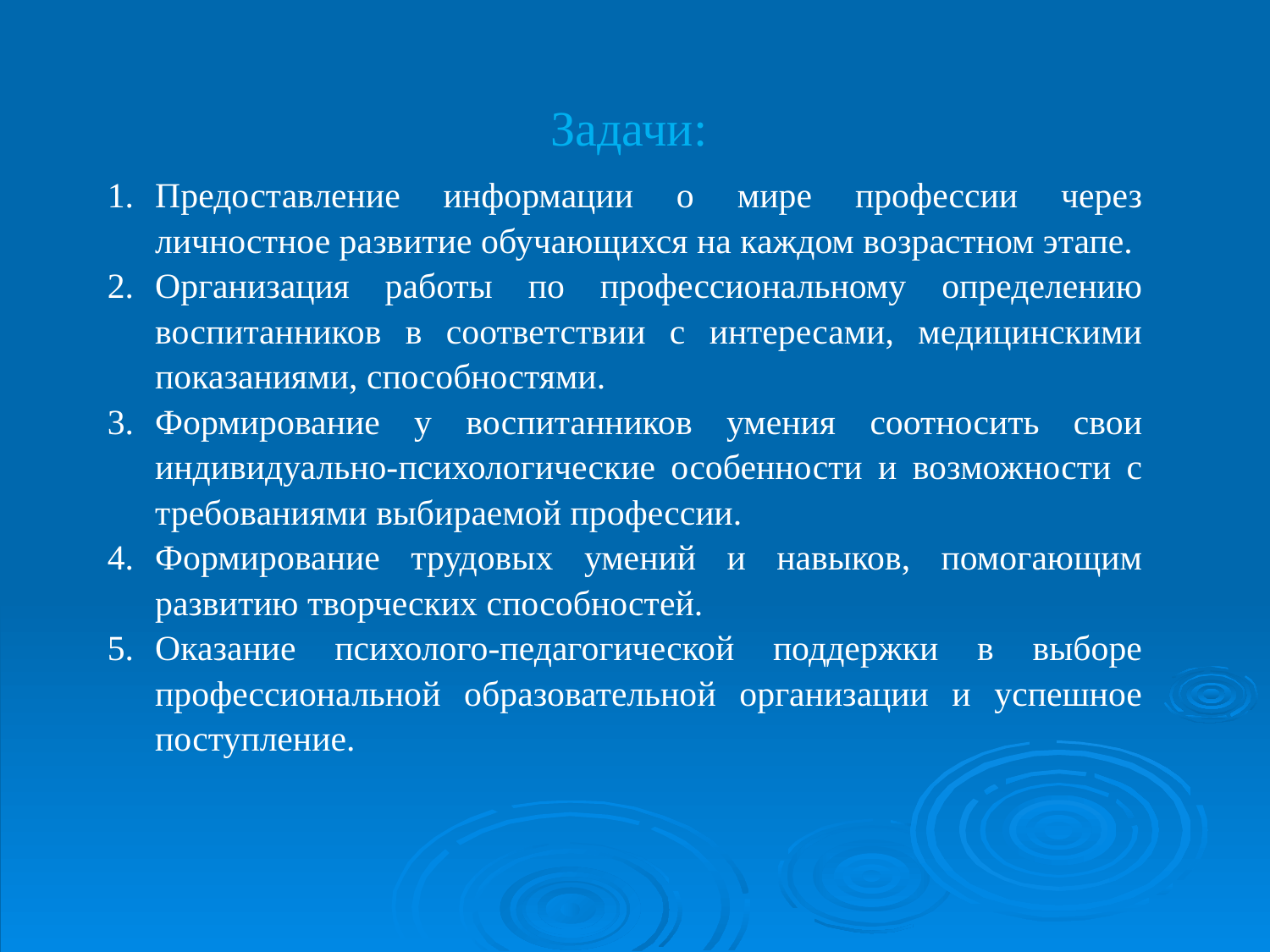

Задачи:
Предоставление информации о мире профессии через личностное развитие обучающихся на каждом возрастном этапе.
Организация работы по профессиональному определению воспитанников в соответствии с интересами, медицинскими показаниями, способностями.
Формирование у воспитанников умения соотносить свои индивидуально-психологические особенности и возможности с требованиями выбираемой профессии.
Формирование трудовых умений и навыков, помогающим развитию творческих способностей.
Оказание психолого-педагогической поддержки в выборе профессиональной образовательной организации и успешное поступление.